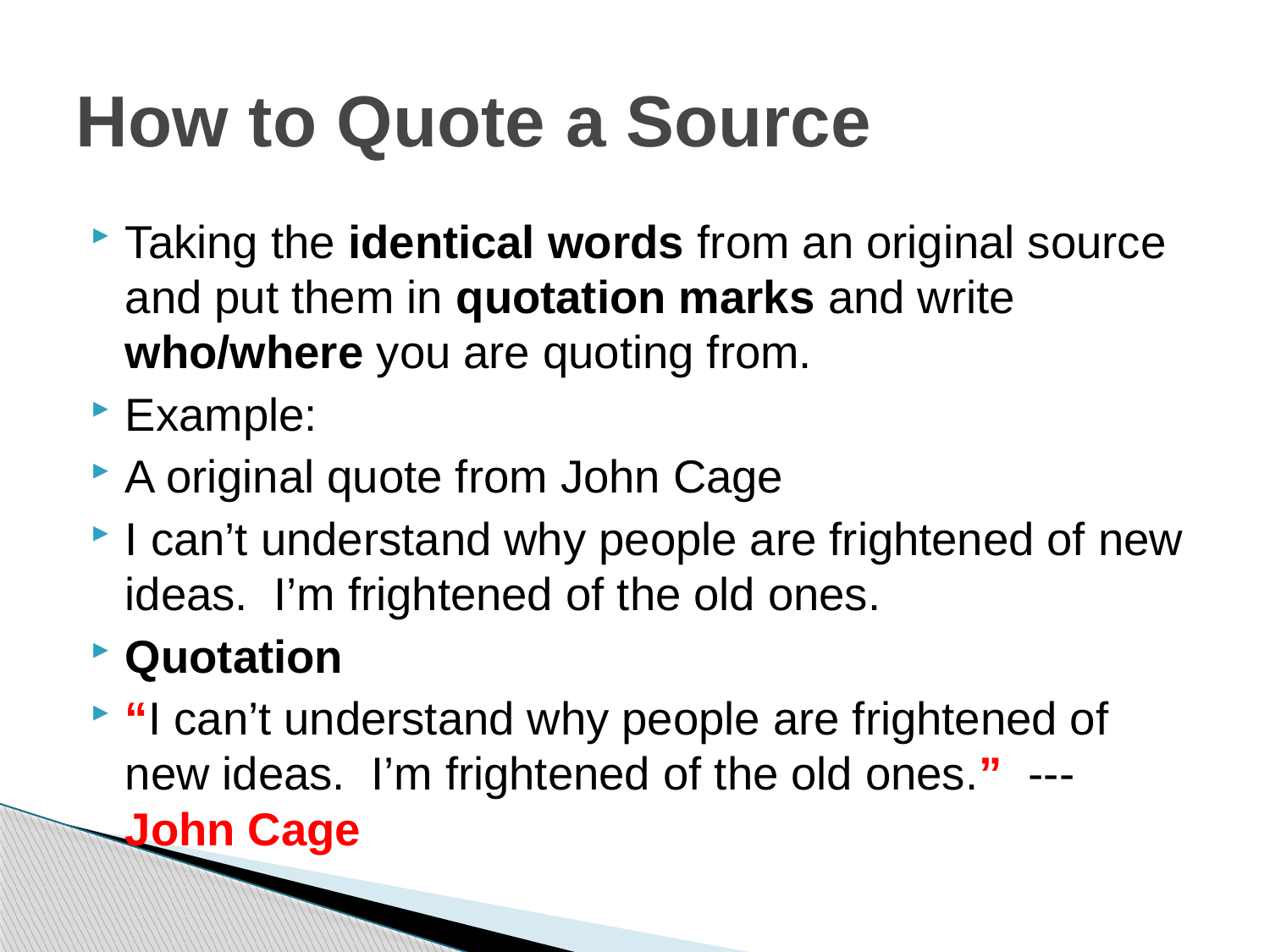

# How to Quote a Source
Taking the identical words from an original source and put them in quotation marks and write who/where you are quoting from.
Example:
A original quote from John Cage
I can’t understand why people are frightened of new ideas.  I’m frightened of the old ones.
Quotation
“I can’t understand why people are frightened of new ideas.  I’m frightened of the old ones.”  --- John Cage